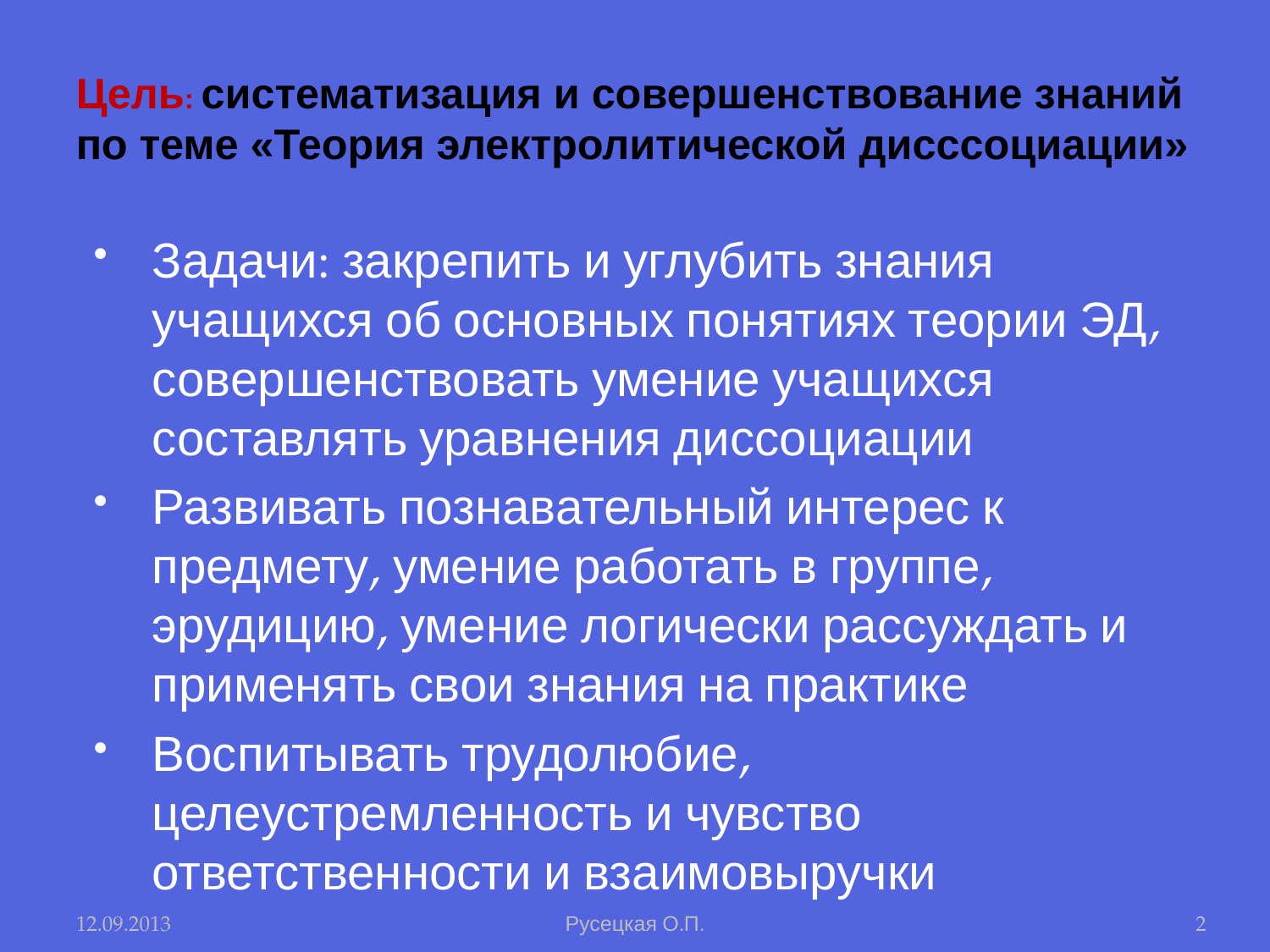

# Цель: систематизация и совершенствование знаний по теме «Теория электролитической дисссоциации»
Задачи: закрепить и углубить знания учащихся об основных понятиях теории ЭД, совершенствовать умение учащихся составлять уравнения диссоциации
Развивать познавательный интерес к предмету, умение работать в группе, эрудицию, умение логически рассуждать и применять свои знания на практике
Воспитывать трудолюбие, целеустремленность и чувство ответственности и взаимовыручки
12.09.2013
Русецкая О.П.
2